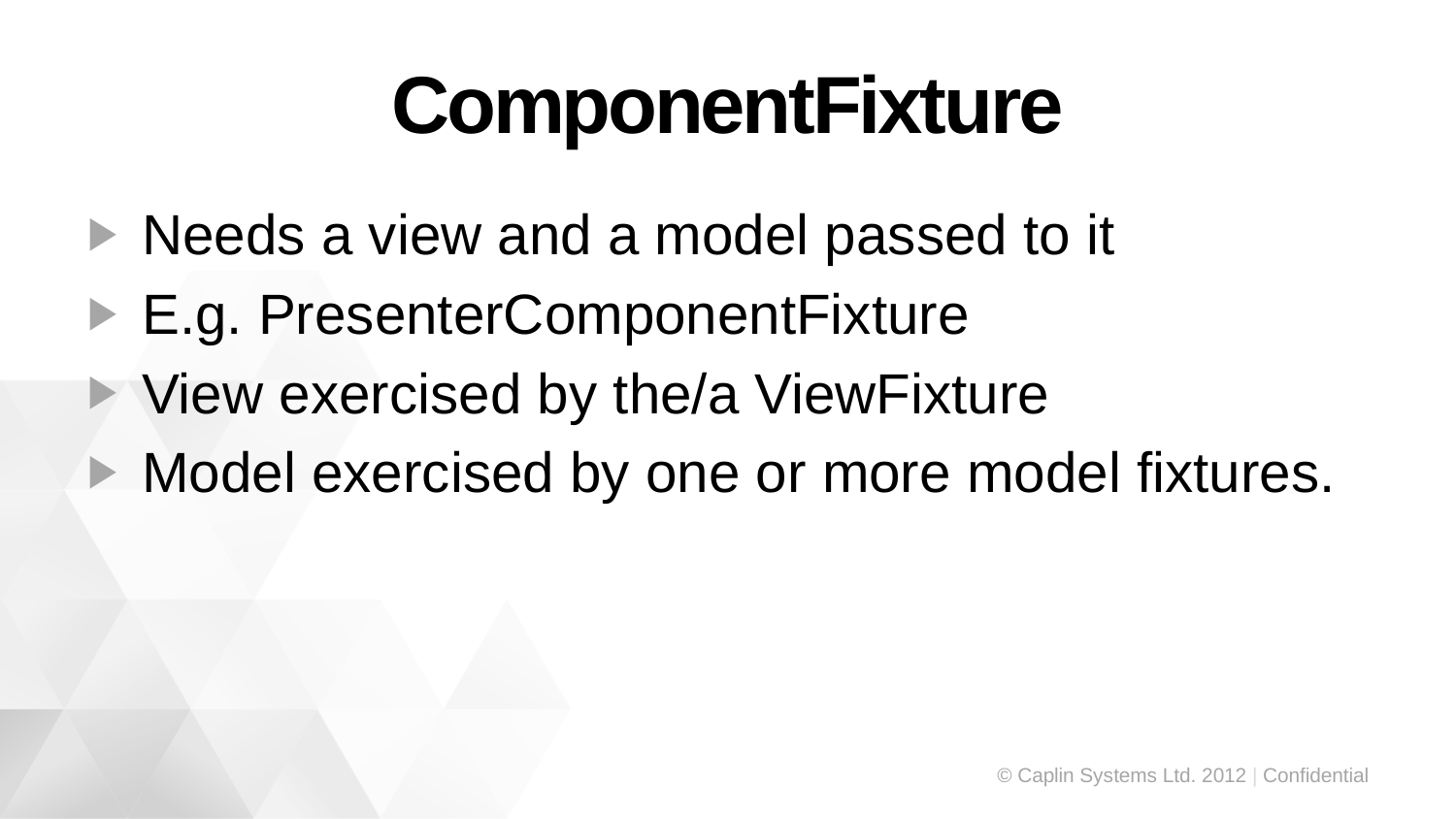

# ComponentFixture
Needs a view and a model passed to it
E.g. PresenterComponentFixture
View exercised by the/a ViewFixture
Model exercised by one or more model fixtures.